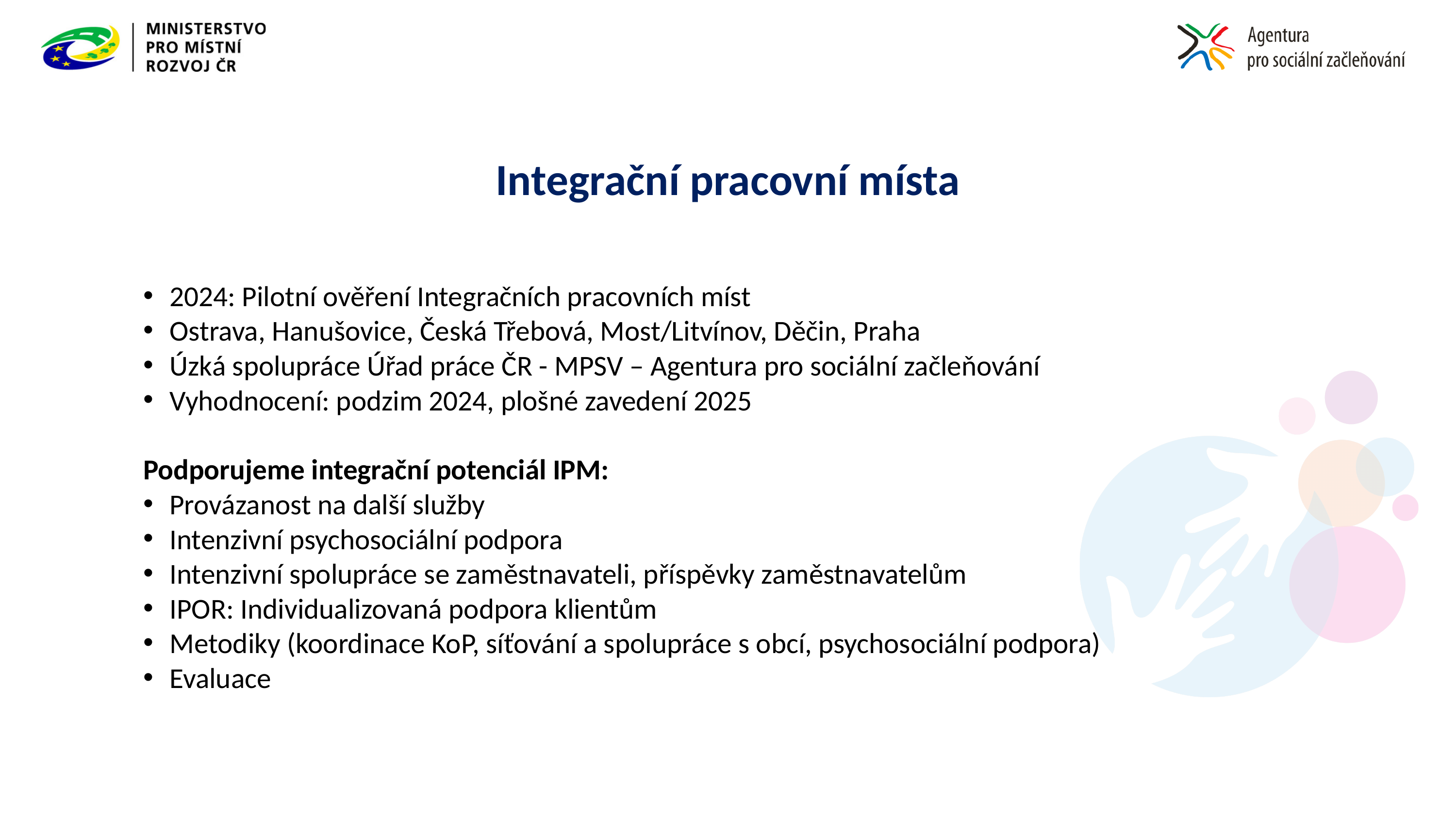

# Integrační pracovní místa
2024: Pilotní ověření Integračních pracovních míst
Ostrava, Hanušovice, Česká Třebová, Most/Litvínov, Děčin, Praha
Úzká spolupráce Úřad práce ČR - MPSV – Agentura pro sociální začleňování
Vyhodnocení: podzim 2024, plošné zavedení 2025
Podporujeme integrační potenciál IPM:
Provázanost na další služby
Intenzivní psychosociální podpora
Intenzivní spolupráce se zaměstnavateli, příspěvky zaměstnavatelům
IPOR: Individualizovaná podpora klientům
Metodiky (koordinace KoP, síťování a spolupráce s obcí, psychosociální podpora)
Evaluace